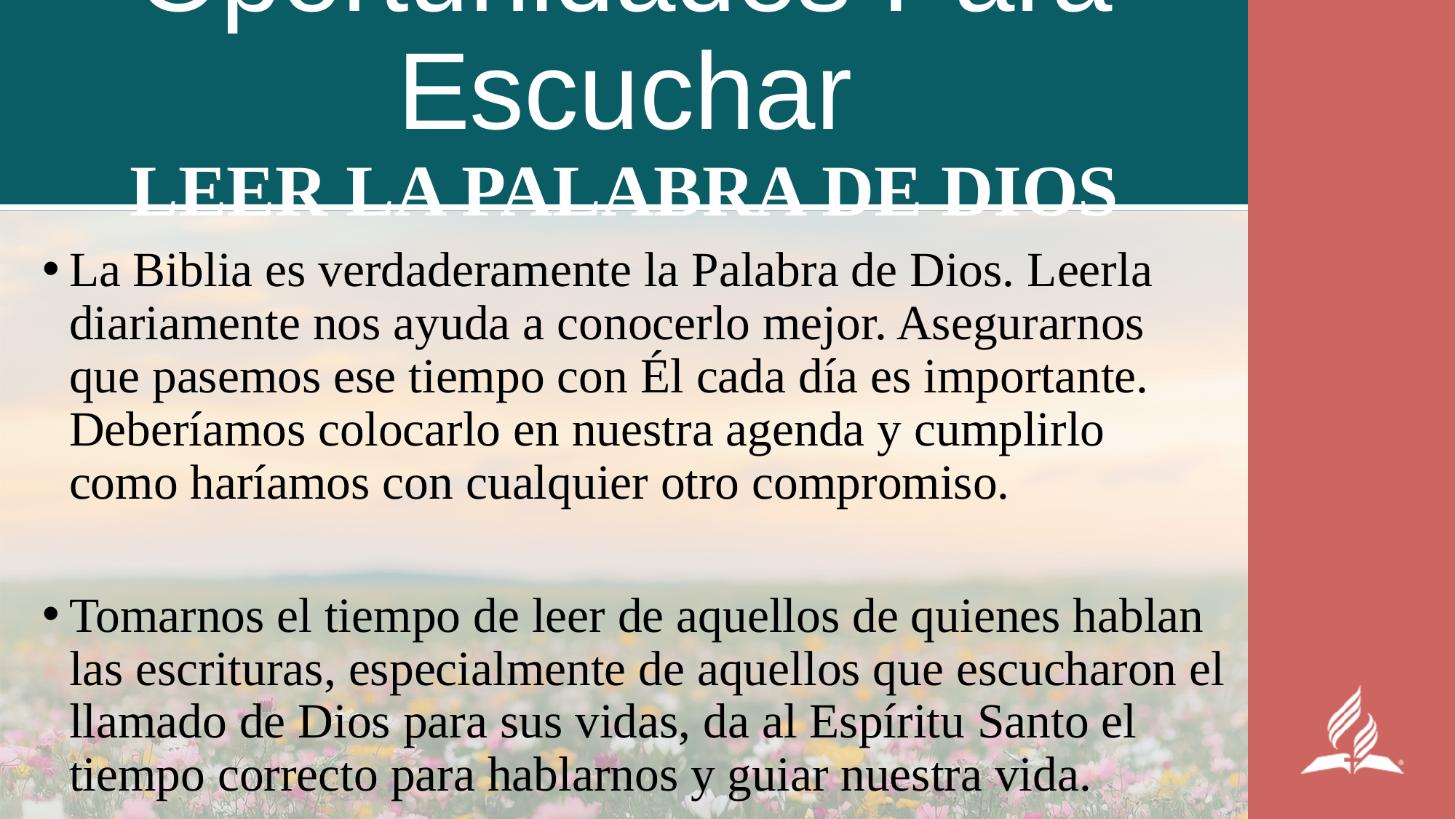

# Oportunidades Para Escuchar LEER LA PALABRA DE DIOS
La Biblia es verdaderamente la Palabra de Dios. Leerla diariamente nos ayuda a conocerlo mejor. Asegurarnos que pasemos ese tiempo con Él cada día es importante. Deberíamos colocarlo en nuestra agenda y cumplirlo como haríamos con cualquier otro compromiso.

Tomarnos el tiempo de leer de aquellos de quienes hablan las escrituras, especialmente de aquellos que escucharon el llamado de Dios para sus vidas, da al Espíritu Santo el tiempo correcto para hablarnos y guiar nuestra vida.